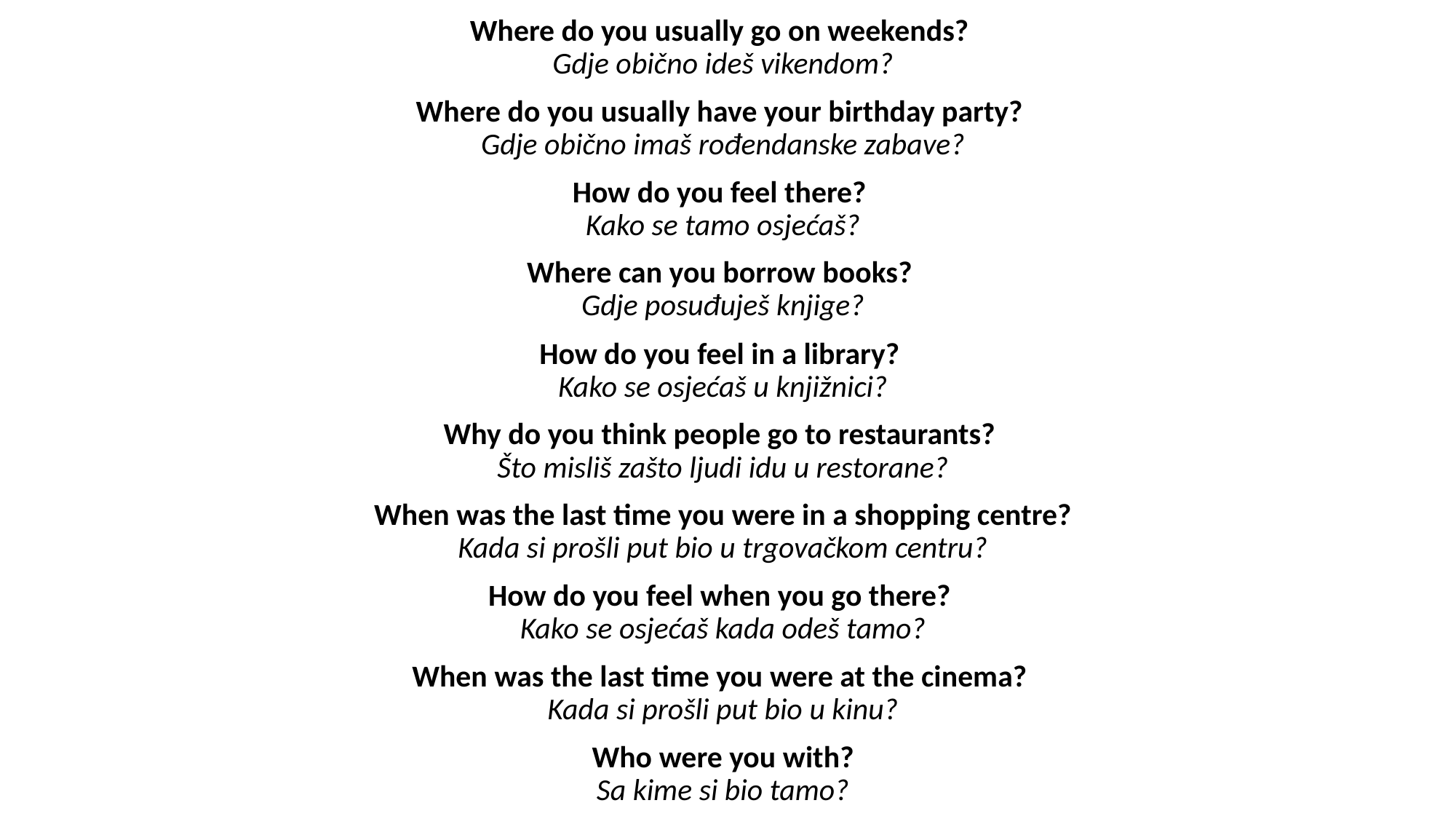

Where do you usually go on weekends?
Gdje obično ideš vikendom?
Where do you usually have your birthday party?
Gdje obično imaš rođendanske zabave?
How do you feel there?
Kako se tamo osjećaš?
Where can you borrow books?
Gdje posuđuješ knjige?
How do you feel in a library?
Kako se osjećaš u knjižnici?
Why do you think people go to restaurants?
Što misliš zašto ljudi idu u restorane?
When was the last time you were in a shopping centre?
Kada si prošli put bio u trgovačkom centru?
How do you feel when you go there?
Kako se osjećaš kada odeš tamo?
When was the last time you were at the cinema?
Kada si prošli put bio u kinu?
Who were you with?
Sa kime si bio tamo?